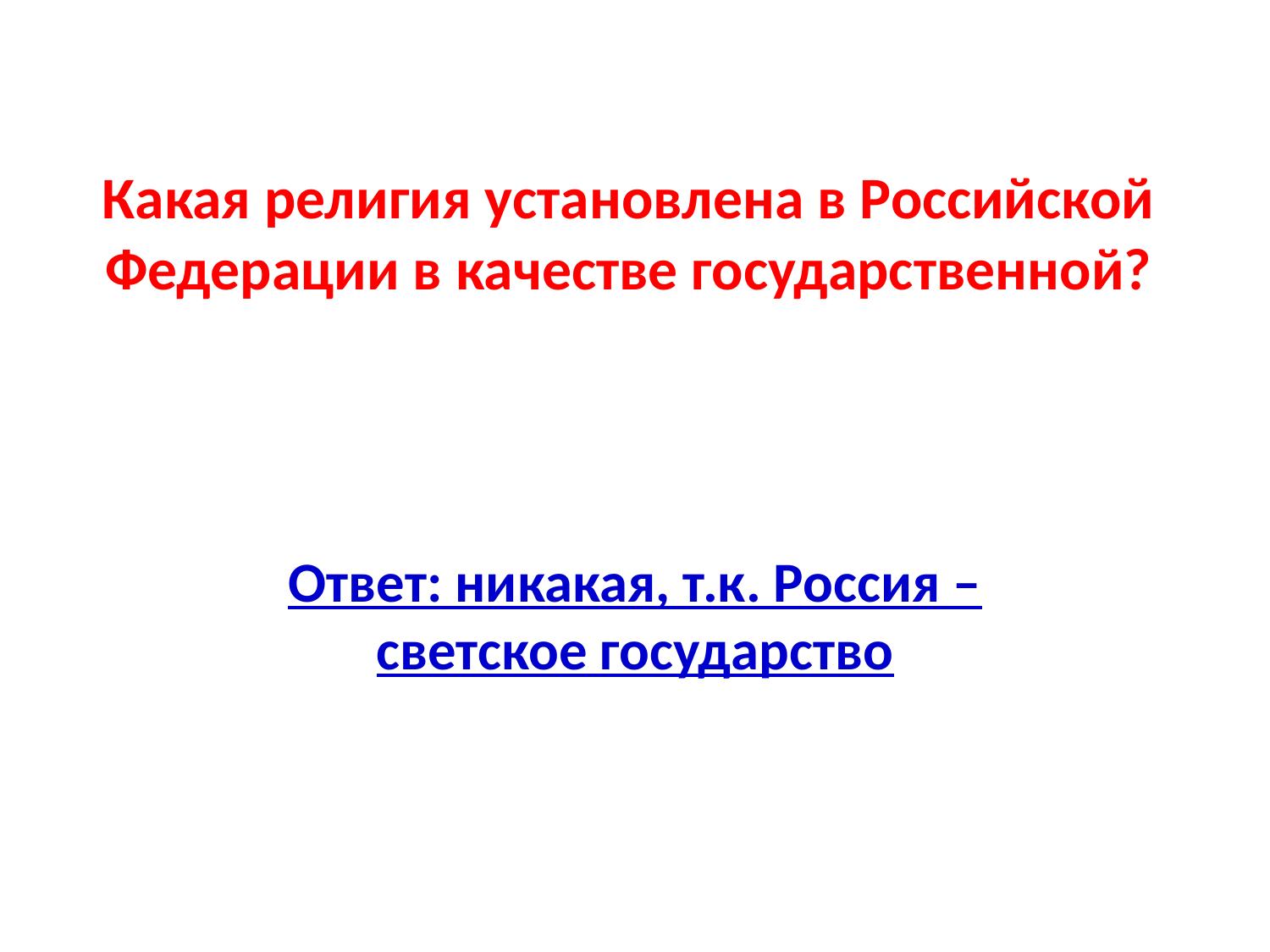

# Какая религия установлена в Российской Федерации в качестве государственной?
Ответ: никакая, т.к. Россия – светское государство